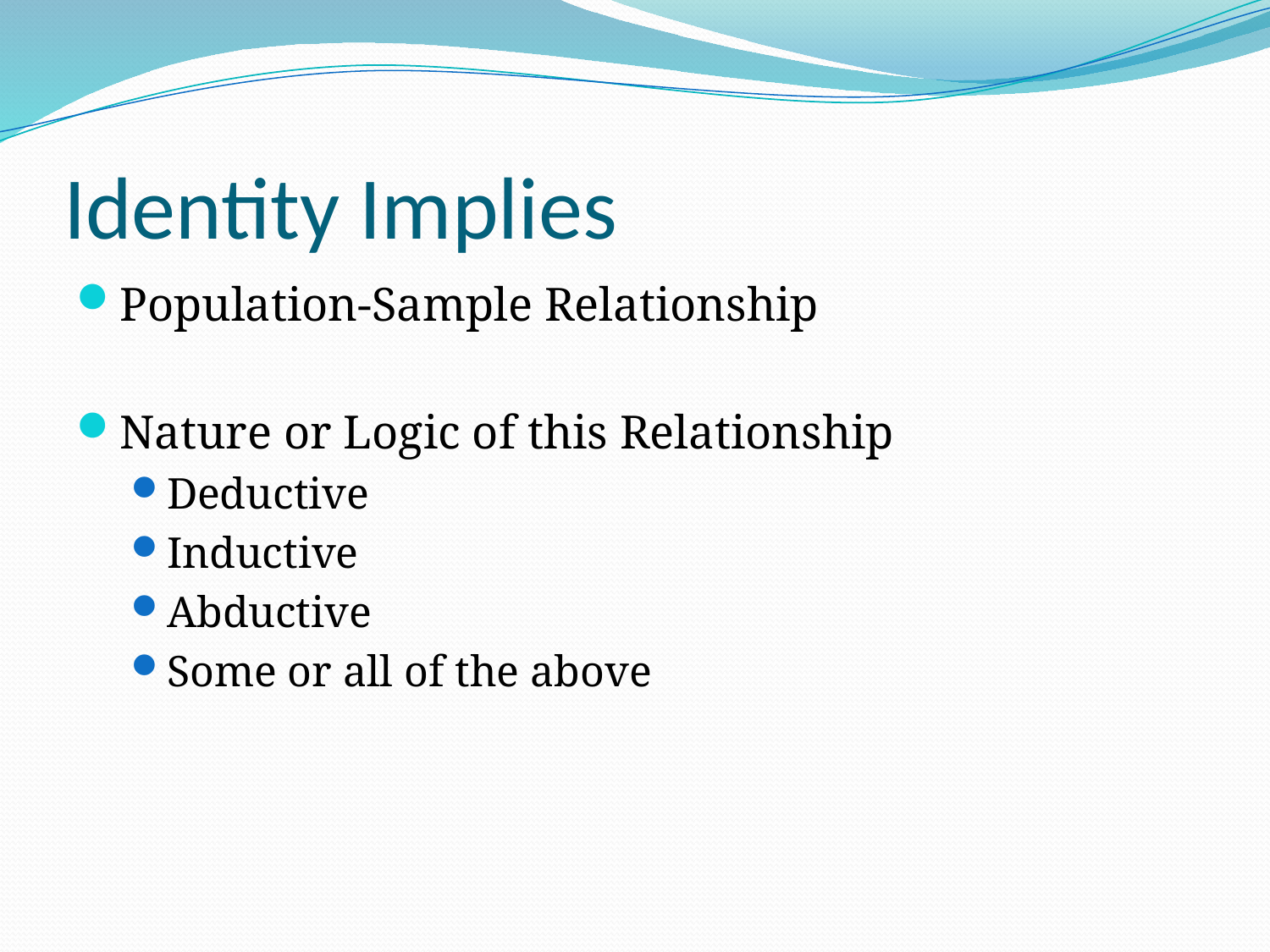

# Identity Implies
Population-Sample Relationship

Nature or Logic of this Relationship
Deductive
Inductive
Abductive
Some or all of the above